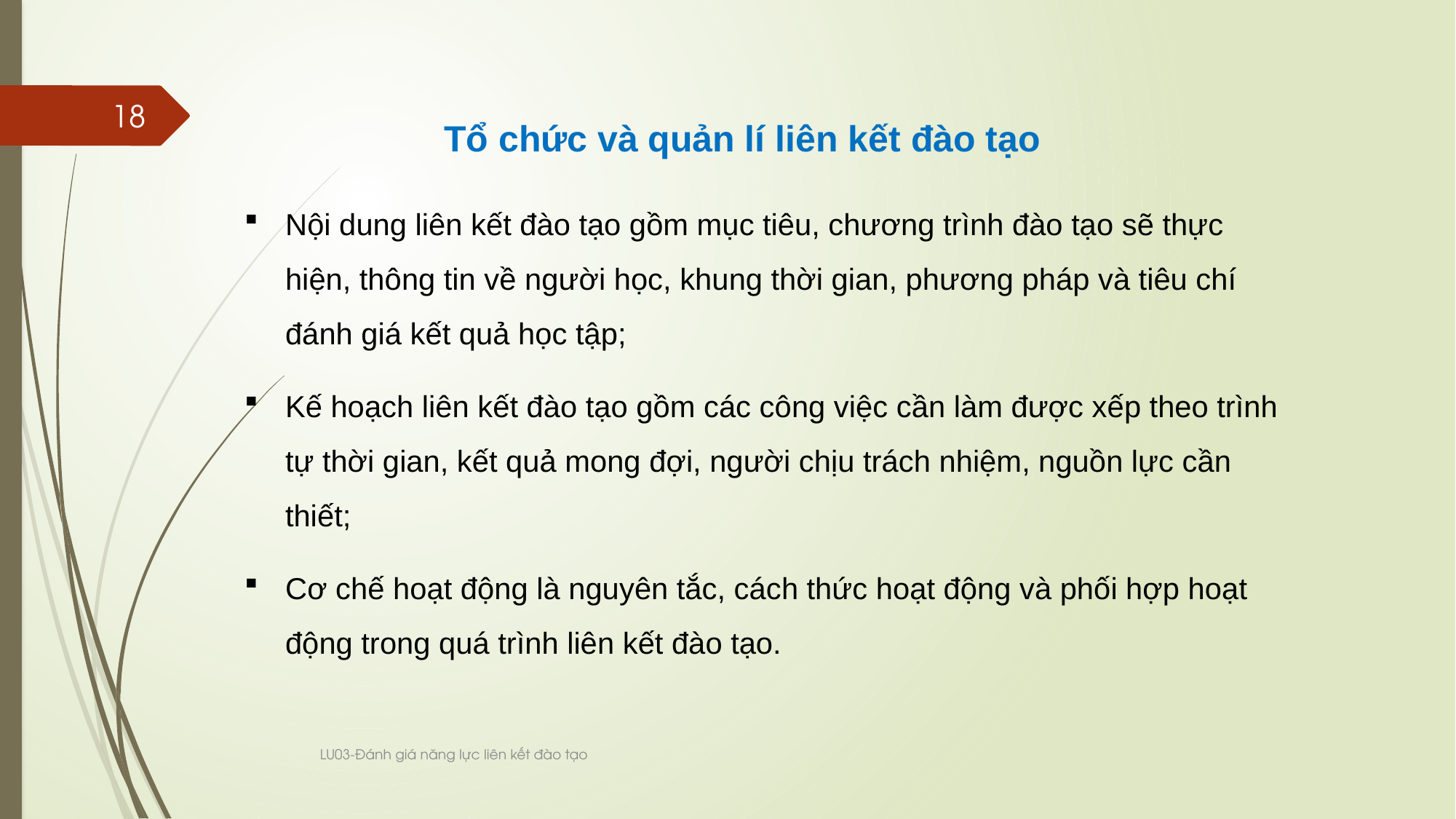

18
Tổ chức và quản lí liên kết đào tạo
Nội dung liên kết đào tạo gồm mục tiêu, chương trình đào tạo sẽ thực hiện, thông tin về người học, khung thời gian, phương pháp và tiêu chí đánh giá kết quả học tập;
Kế hoạch liên kết đào tạo gồm các công việc cần làm được xếp theo trình tự thời gian, kết quả mong đợi, người chịu trách nhiệm, nguồn lực cần thiết;
Cơ chế hoạt động là nguyên tắc, cách thức hoạt động và phối hợp hoạt động trong quá trình liên kết đào tạo.

LU03-Đánh giá năng lực liên kết đào tạo